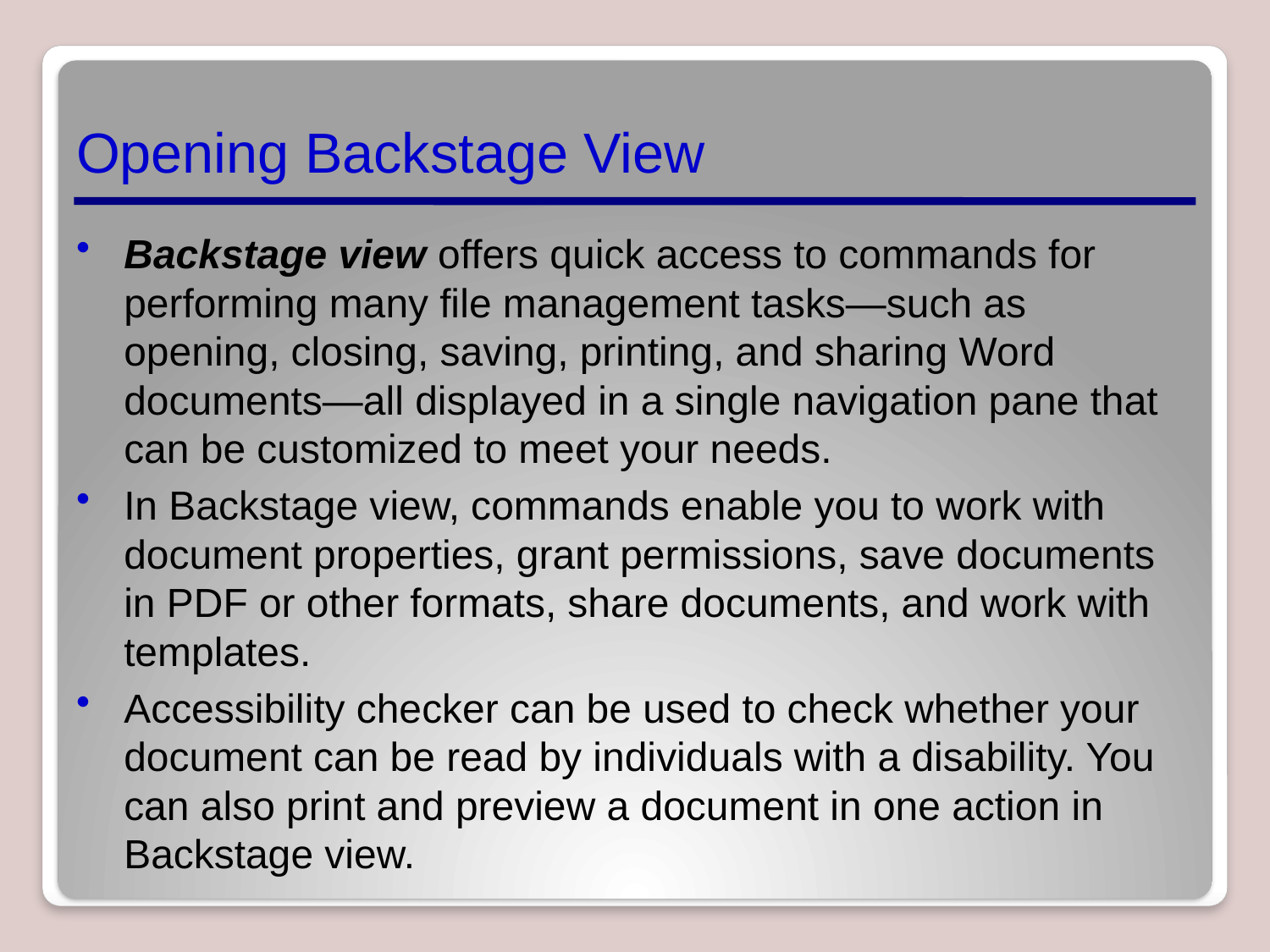

# Opening Backstage View
Backstage view offers quick access to commands for performing many file management tasks—such as opening, closing, saving, printing, and sharing Word documents—all displayed in a single navigation pane that can be customized to meet your needs.
In Backstage view, commands enable you to work with document properties, grant permissions, save documents in PDF or other formats, share documents, and work with templates.
Accessibility checker can be used to check whether your document can be read by individuals with a disability. You can also print and preview a document in one action in Backstage view.